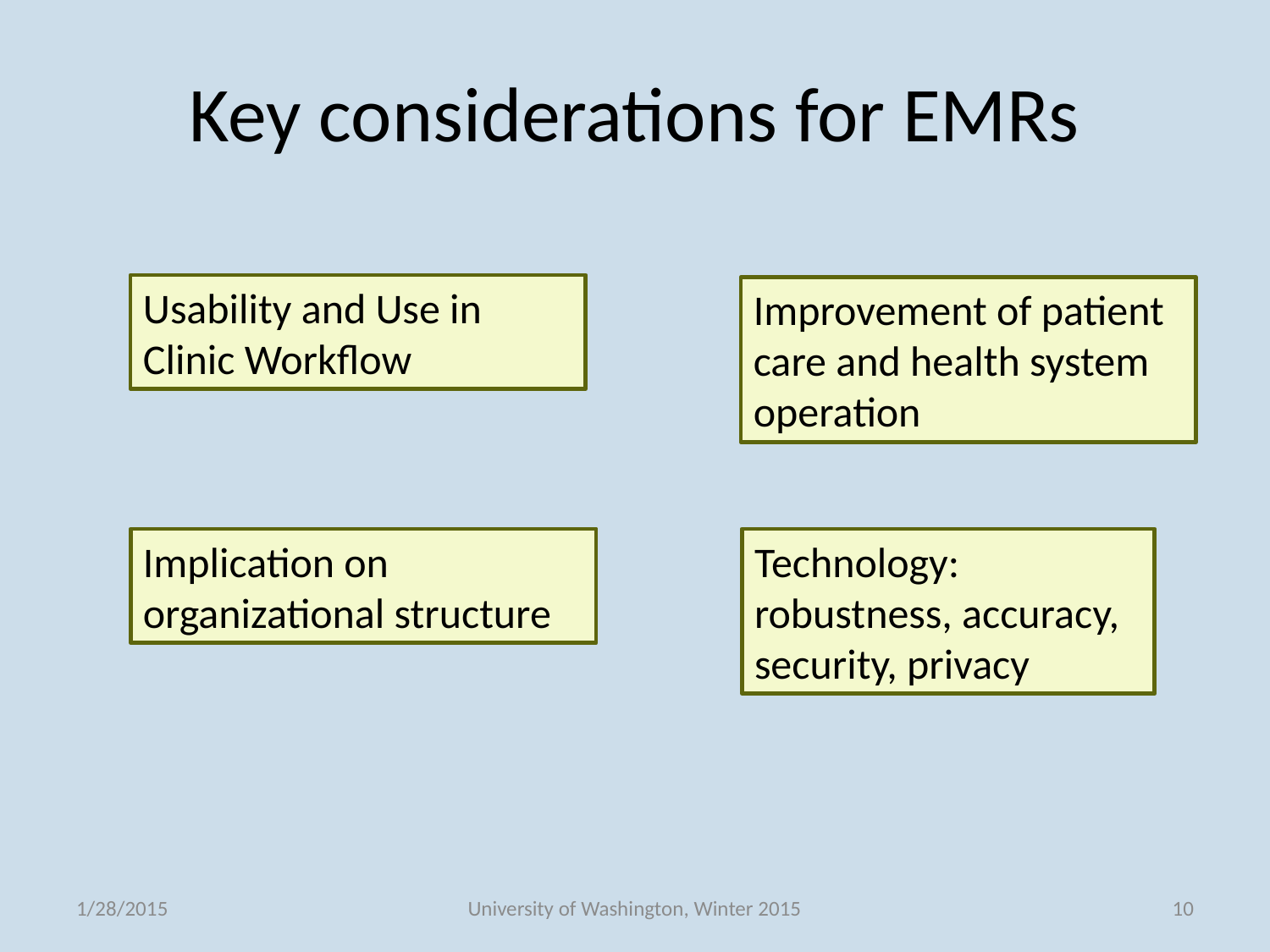

# Key considerations for EMRs
Usability and Use in Clinic Workflow
Improvement of patient care and health system operation
Implication on organizational structure
Technology: robustness, accuracy, security, privacy
1/28/2015
University of Washington, Winter 2015
10